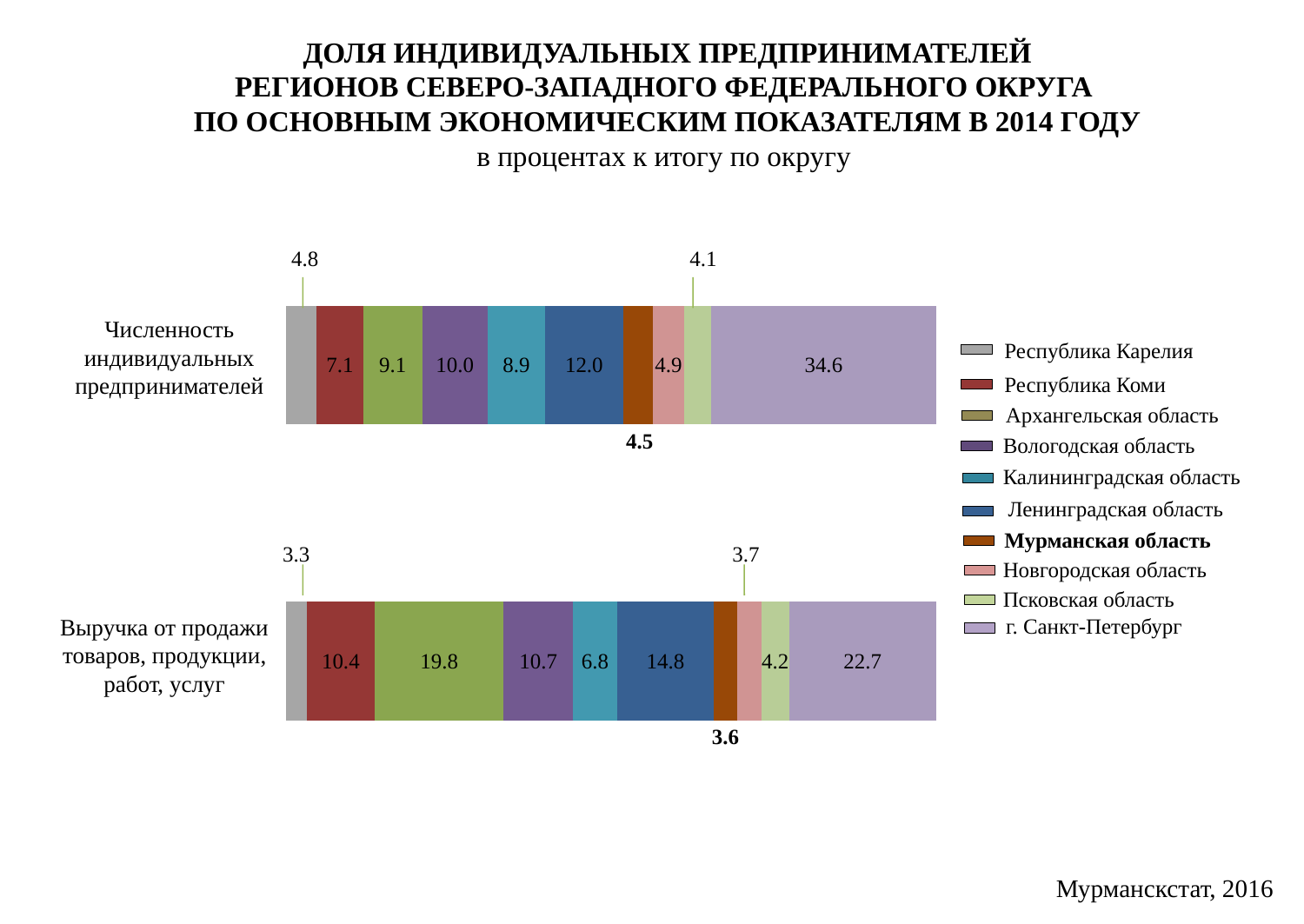

ДОЛЯ ИНДИВИДУАЛЬНЫХ ПРЕДПРИНИМАТЕЛЕЙ
РЕГИОНОВ СЕВЕРО-ЗАПАДНОГО ФЕДЕРАЛЬНОГО ОКРУГА
ПО ОСНОВНЫМ ЭКОНОМИЧЕСКИМ ПОКАЗАТЕЛЯМ В 2014 ГОДУ
в процентах к итогу по округу

### Chart

| Category | Республика Карелия | Республика Коми | Архангельская область | Вологодская область | Калининградская область | Ленинградская область | Мурманская область | Новгородская область | Псковская область | г. Санкт-Петербург |
|---|---|---|---|---|---|---|---|---|---|---|
| Выручка от продажи товаров, продукции, работ, услуг | 3.3 | 10.424584154922806 | 19.791244403002974 | 10.675649089607326 | 6.797968698060294 | 14.8369622807341 | 3.600740286586742 | 3.716559946812539 | 4.247533214321095 | 22.659172331459693 |
| Численность индивидуальных предпринимателей | 4.805507166921628 | 7.113866070086385 | 9.114502736782534 | 10.00274120383062 | 8.854530502524577 | 11.97640796187075 | 4.542882154763063 | 4.9 | 4.132585839471558 | 34.611235398668306 |
Численность индивидуальных предпринимателей
Республика Карелия

Республика Коми

Архангельская область

Вологодская область

Калининградская область

Ленинградская область

Мурманская область

Новгородская область

Псковская область

Выручка от продажи товаров, продукции, работ, услуг
г. Санкт-Петербург

Мурманскстат, 2016